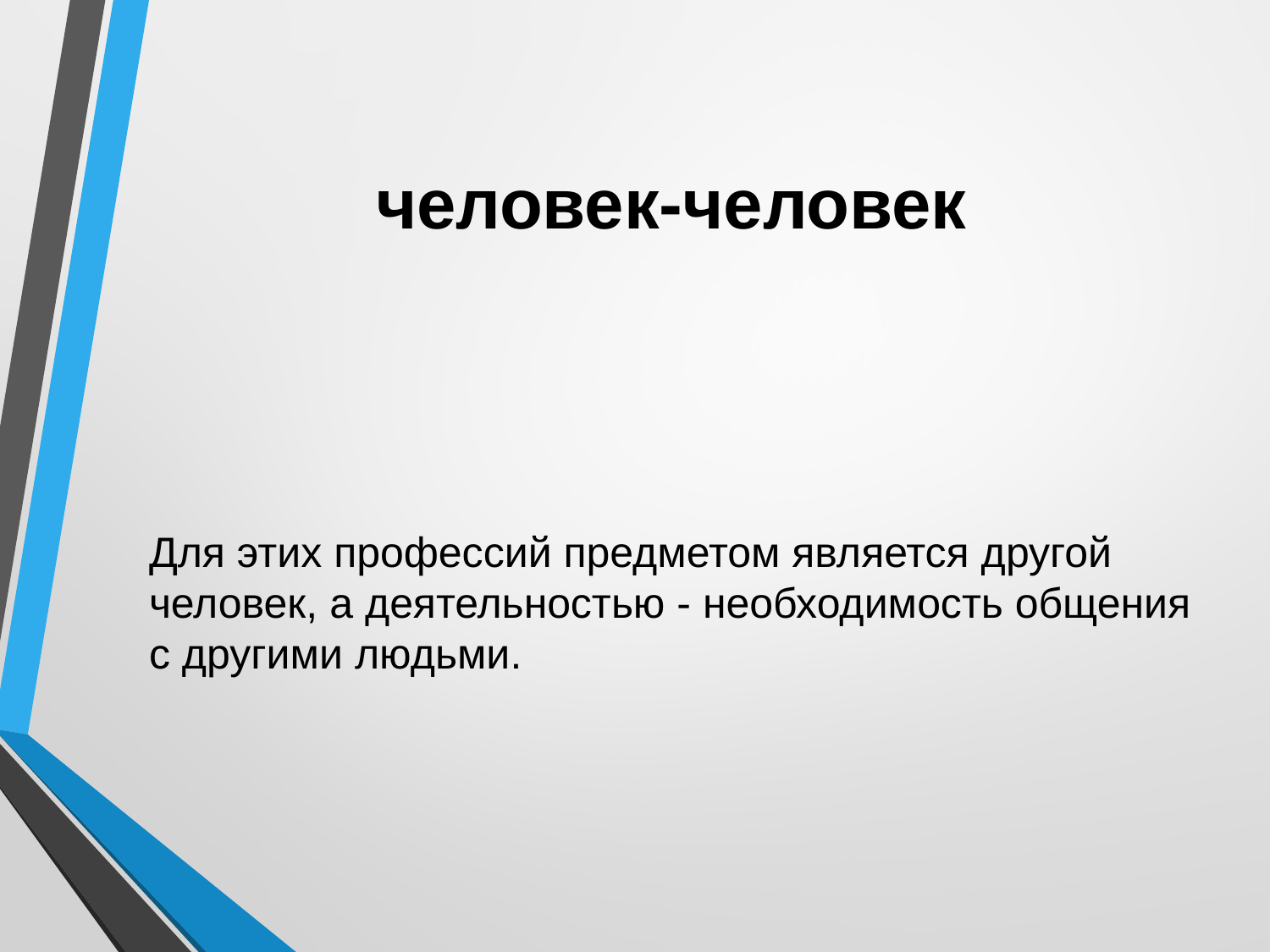

# человек-человек
Для этих профессий предметом является другой человек, а деятельностью - необходимость общения с другими людьми.